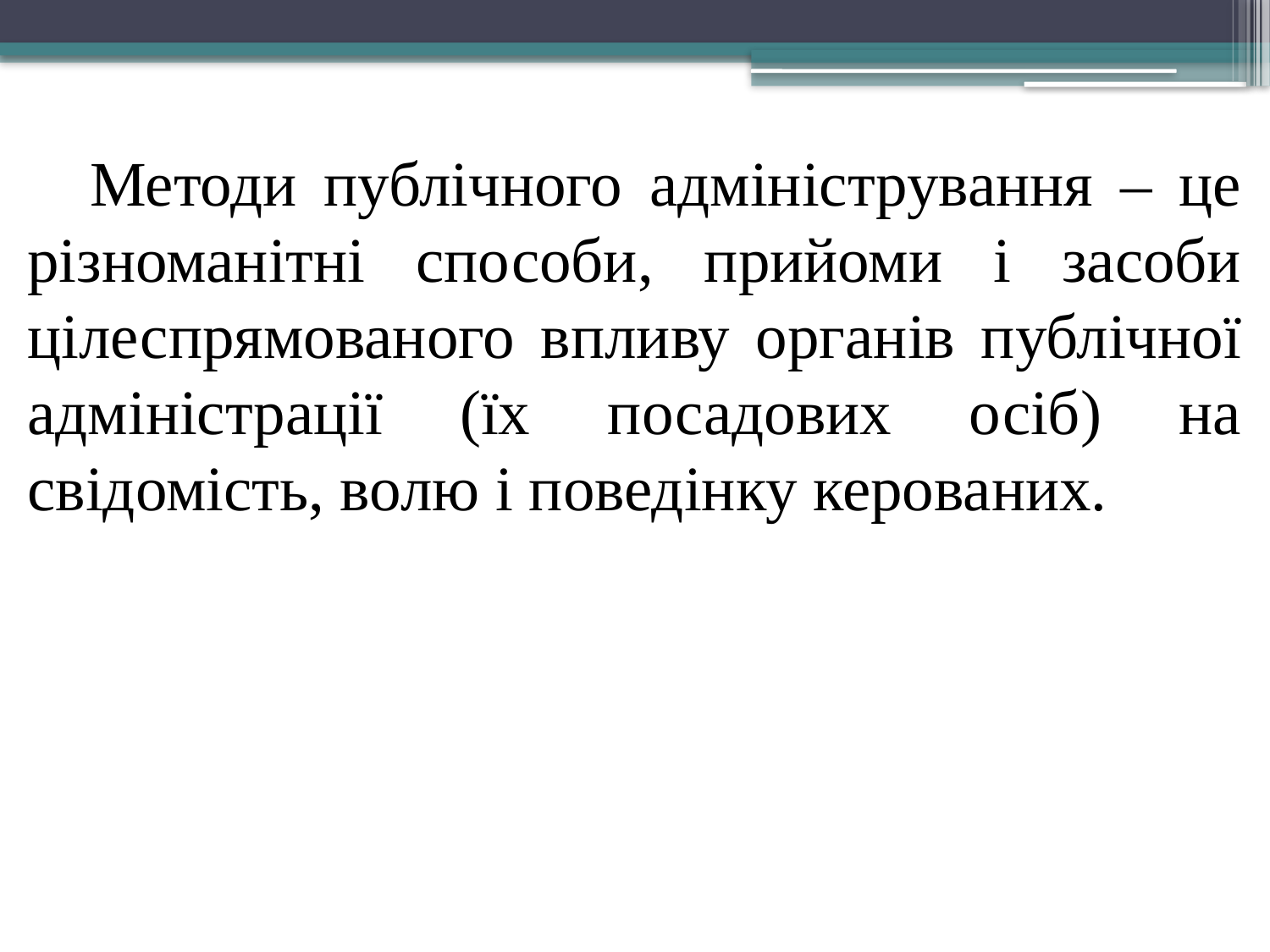

Методи публічного адміністрування – це різноманітні способи, прийоми і засоби цілеспрямованого впливу органів публічної адміністрації (їх посадових осіб) на свідомість, волю і поведінку керованих.